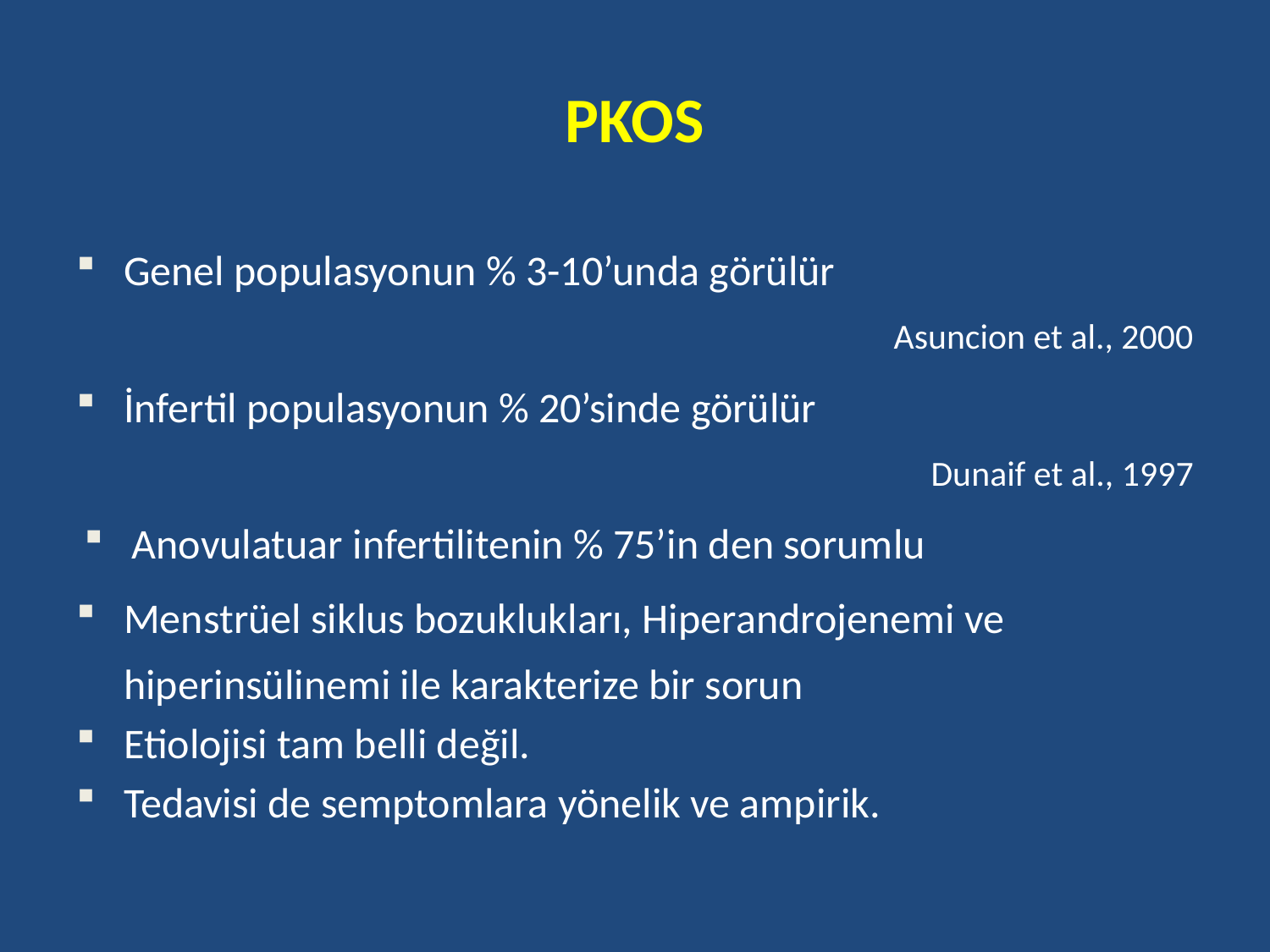

# PKOS
Genel populasyonun % 3-10’unda görülür
 Asuncion et al., 2000
İnfertil populasyonun % 20’sinde görülür
Dunaif et al., 1997
Anovulatuar infertilitenin % 75’in den sorumlu
Menstrüel siklus bozuklukları, Hiperandrojenemi ve hiperinsülinemi ile karakterize bir sorun
Etiolojisi tam belli değil.
Tedavisi de semptomlara yönelik ve ampirik.